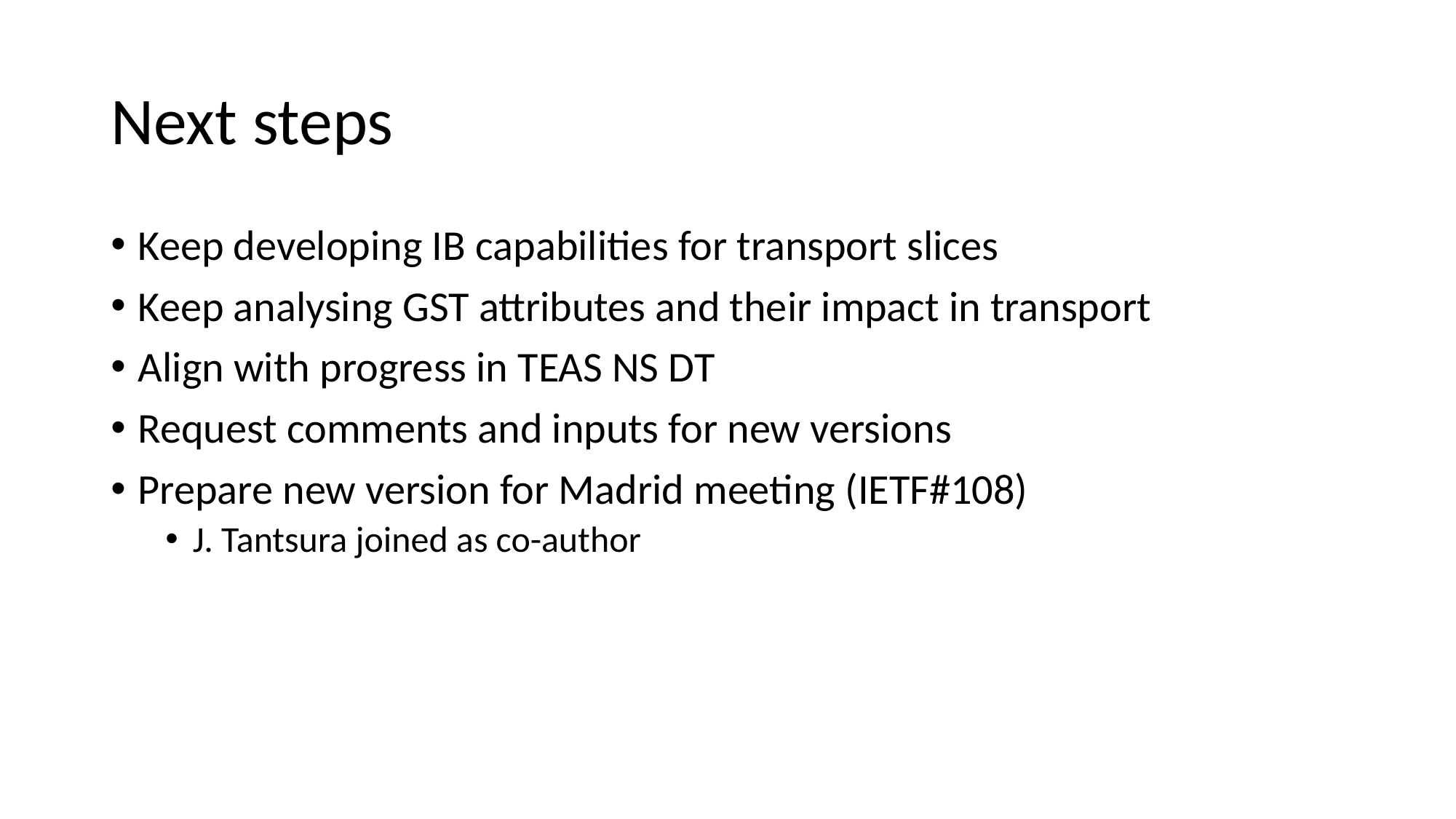

# Next steps
Keep developing IB capabilities for transport slices
Keep analysing GST attributes and their impact in transport
Align with progress in TEAS NS DT
Request comments and inputs for new versions
Prepare new version for Madrid meeting (IETF#108)
J. Tantsura joined as co-author